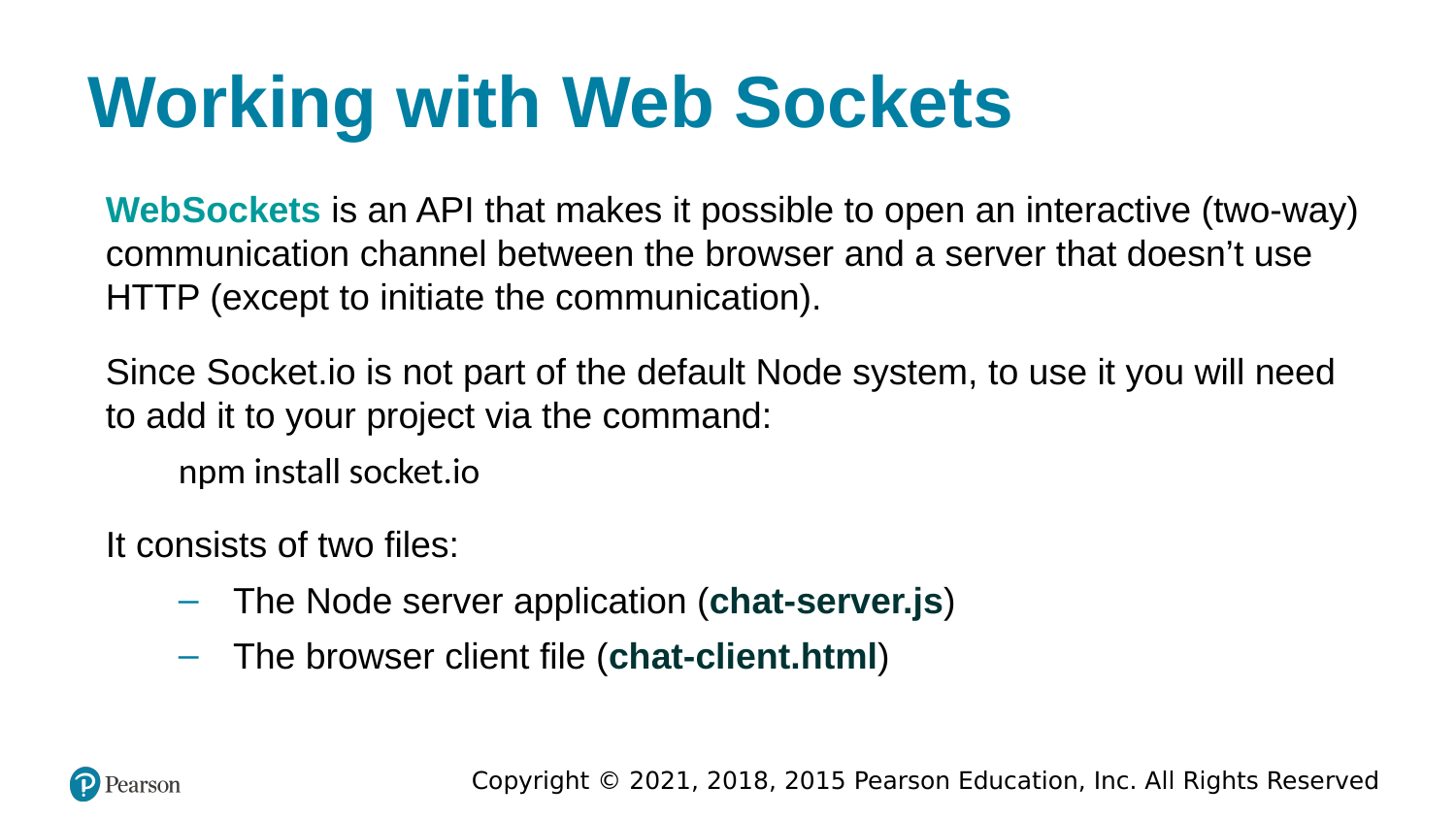

# Working with Web Sockets
WebSockets is an API that makes it possible to open an interactive (two-way) communication channel between the browser and a server that doesn’t use HTTP (except to initiate the communication).
Since Socket.io is not part of the default Node system, to use it you will need to add it to your project via the command:
npm install socket.io
It consists of two files:
The Node server application (chat-server.js)
The browser client file (chat-client.html)